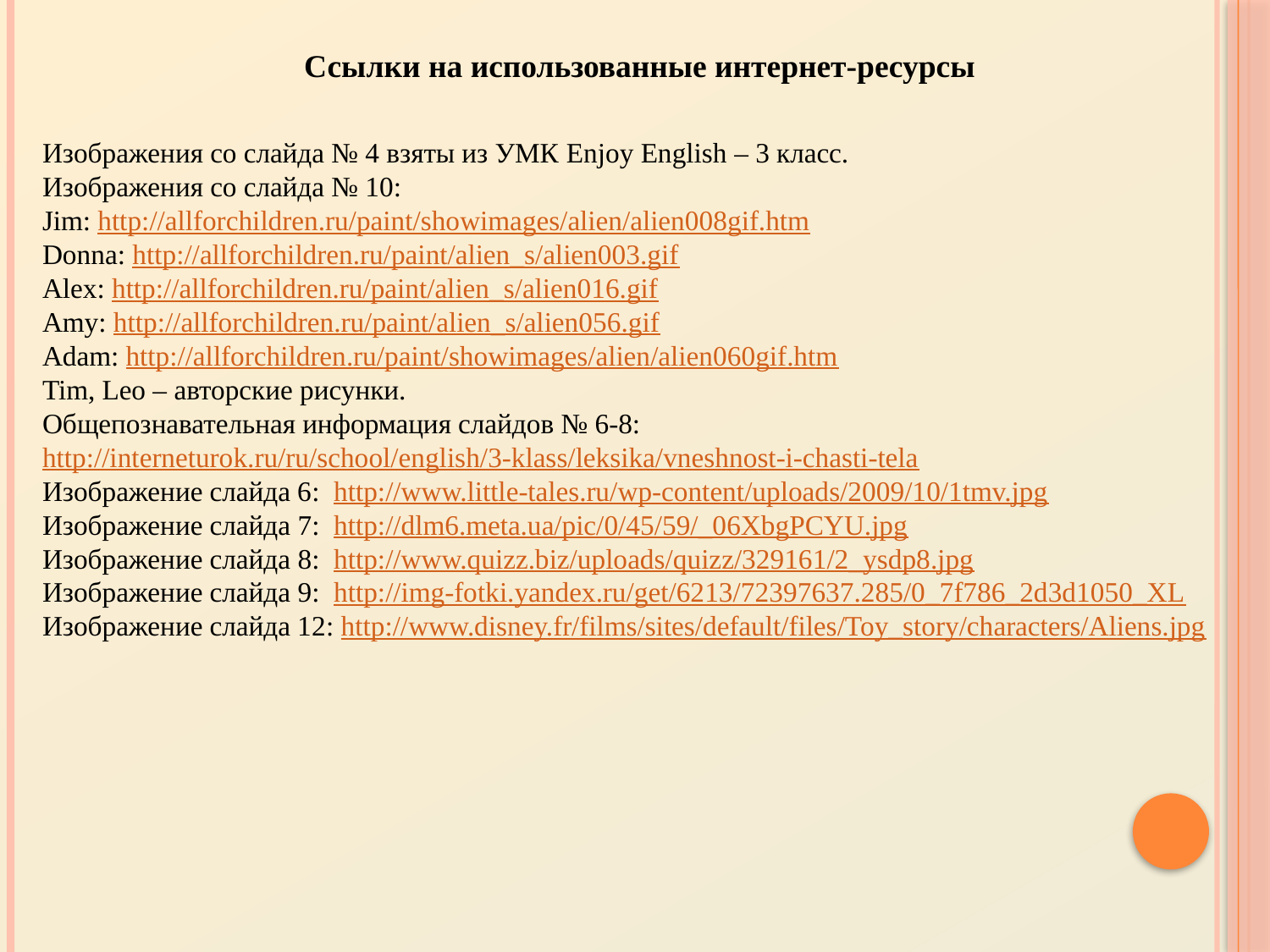

Ссылки на использованные интернет-ресурсы

Изображения со слайда № 4 взяты из УМК Enjoy English – 3 класс.
Изображения со слайда № 10:
Jim: http://allforchildren.ru/paint/showimages/alien/alien008gif.htm
Donna: http://allforchildren.ru/paint/alien_s/alien003.gif
Alex: http://allforchildren.ru/paint/alien_s/alien016.gif
Amy: http://allforchildren.ru/paint/alien_s/alien056.gif
Adam: http://allforchildren.ru/paint/showimages/alien/alien060gif.htm
Tim, Leo – авторские рисунки.
Общепознавательная информация слайдов № 6-8:http://interneturok.ru/ru/school/english/3-klass/leksika/vneshnost-i-chasti-tela
Изображение слайда 6:  http://www.little-tales.ru/wp-content/uploads/2009/10/1tmv.jpg
Изображение слайда 7:  http://dlm6.meta.ua/pic/0/45/59/_06XbgPCYU.jpg
Изображение слайда 8:  http://www.quizz.biz/uploads/quizz/329161/2_ysdp8.jpg
Изображение слайда 9:  http://img-fotki.yandex.ru/get/6213/72397637.285/0_7f786_2d3d1050_XL
Изображение слайда 12: http://www.disney.fr/films/sites/default/files/Toy_story/characters/Aliens.jpg